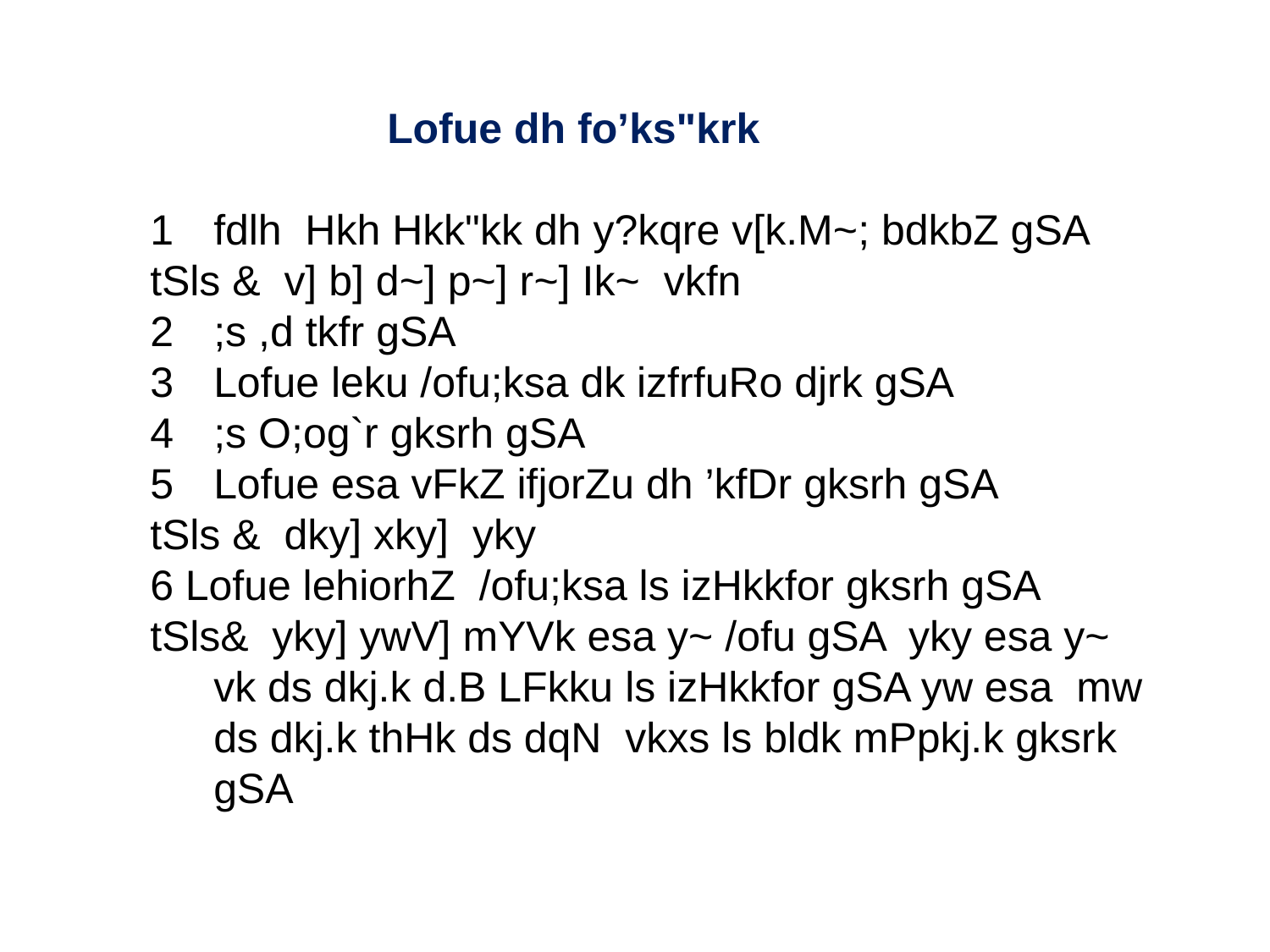

Lofue dh fo’ks"krk

fdlh  Hkh Hkk"kk dh y?kqre v[k.M~; bdkbZ gSA
tSls &  v] b] d~] p~] r~] Ik~  vkfn
;s ,d tkfr gSA
Lofue leku /ofu;ksa dk izfrfuRo djrk gSA
;s O;og`r gksrh gSA
Lofue esa vFkZ ifjorZu dh ’kfDr gksrh gSA
tSls &  dky] xky]  yky
6 Lofue lehiorhZ  /ofu;ksa ls izHkkfor gksrh gSA
tSls&  yky] ywV] mYVk esa y~ /ofu gSA  yky esa y~ vk ds dkj.k d.B LFkku ls izHkkfor gSA yw esa  mw ds dkj.k thHk ds dqN  vkxs ls bldk mPpkj.k gksrk gSA